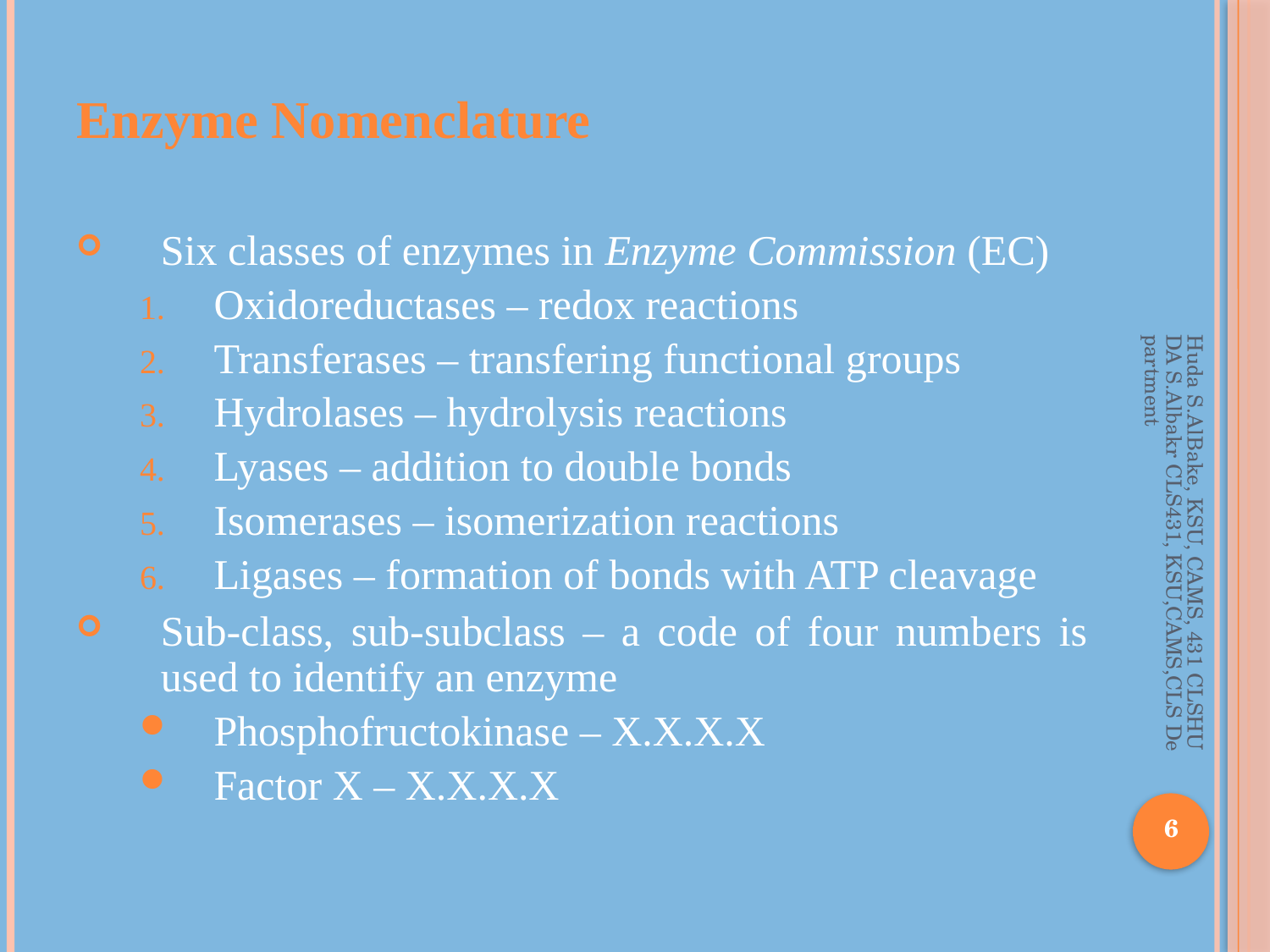

Enzyme Nomenclature
Six classes of enzymes in Enzyme Commission (EC)
Oxidoreductases – redox reactions
Transferases – transfering functional groups
Hydrolases – hydrolysis reactions
Lyases – addition to double bonds
Isomerases – isomerization reactions
Ligases – formation of bonds with ATP cleavage
Sub-class, sub-subclass – a code of four numbers is used to identify an enzyme
Phosphofructokinase – X.X.X.X
Factor X – X.X.X.X

Huda S.AlBake, KSU, CAMS, 431 CLSHUDA S.Albakr CLS431, KSU,CAMS,CLS Department
6